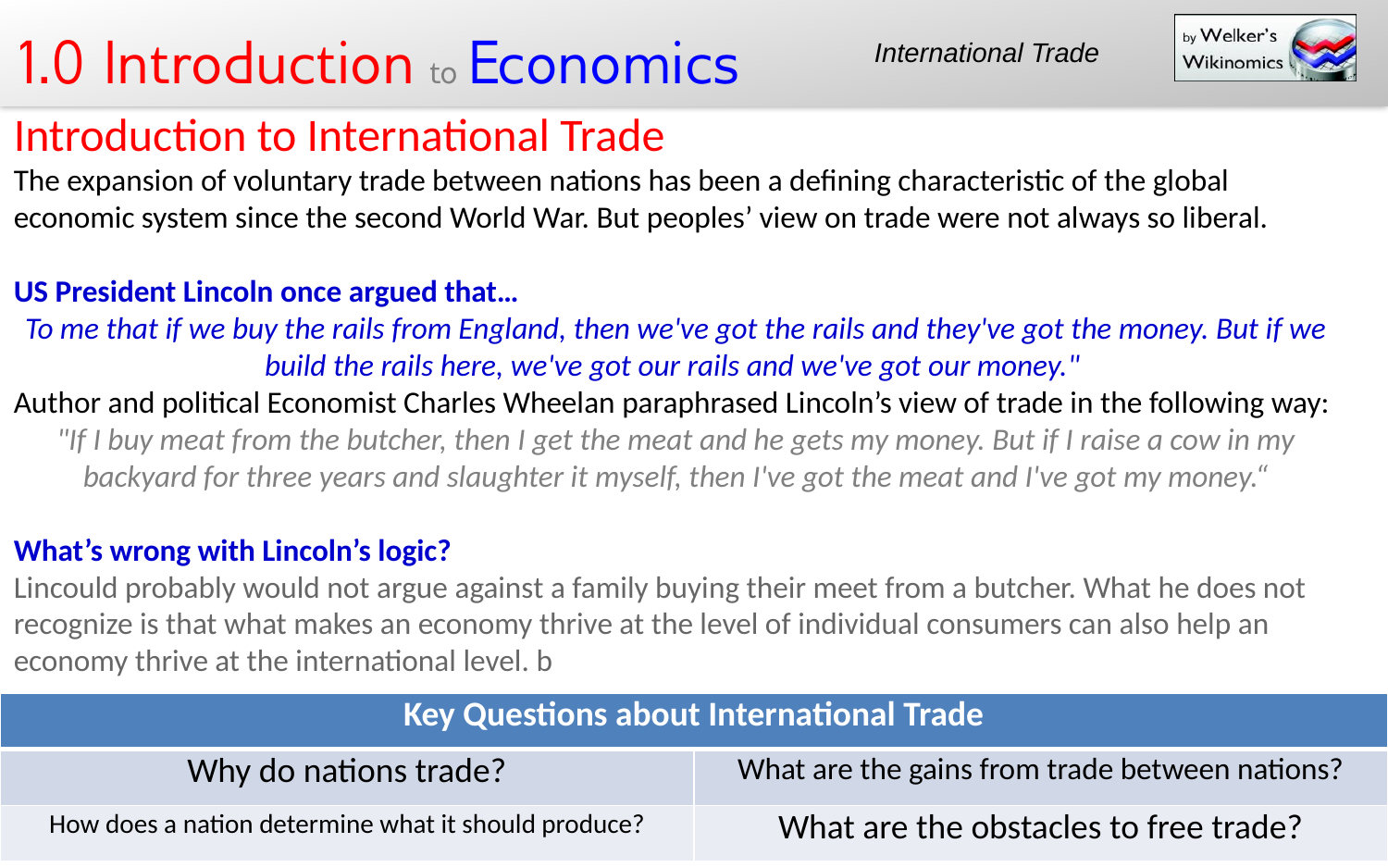

International Trade
Introduction to International Trade
The expansion of voluntary trade between nations has been a defining characteristic of the global economic system since the second World War. But peoples’ view on trade were not always so liberal.

US President Lincoln once argued that…
To me that if we buy the rails from England, then we've got the rails and they've got the money. But if we build the rails here, we've got our rails and we've got our money."
Author and political Economist Charles Wheelan paraphrased Lincoln’s view of trade in the following way:
"If I buy meat from the butcher, then I get the meat and he gets my money. But if I raise a cow in my backyard for three years and slaughter it myself, then I've got the meat and I've got my money.“

What’s wrong with Lincoln’s logic?
Lincould probably would not argue against a family buying their meet from a butcher. What he does not recognize is that what makes an economy thrive at the level of individual consumers can also help an economy thrive at the international level. b
| Key Questions about International Trade |  |
| --- | --- |
| Why do nations trade? | What are the gains from trade between nations? |
| How does a nation determine what it should produce? | What are the obstacles to free trade? |